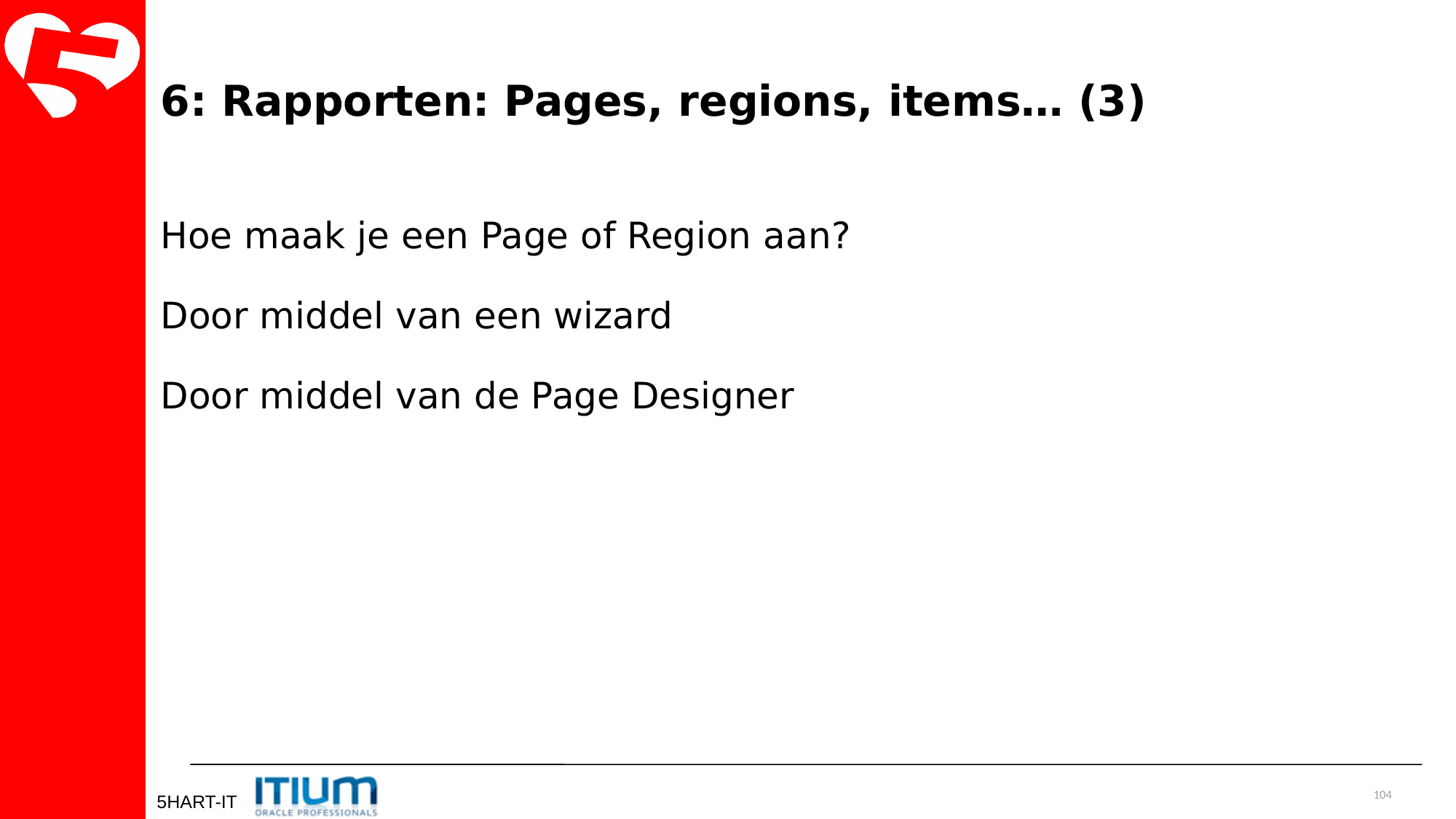

6: Rapporten: Pages, regions, items… (3)
Hoe maak je een Page of Region aan?
Door middel van een wizard
Door middel van de Page Designer
104